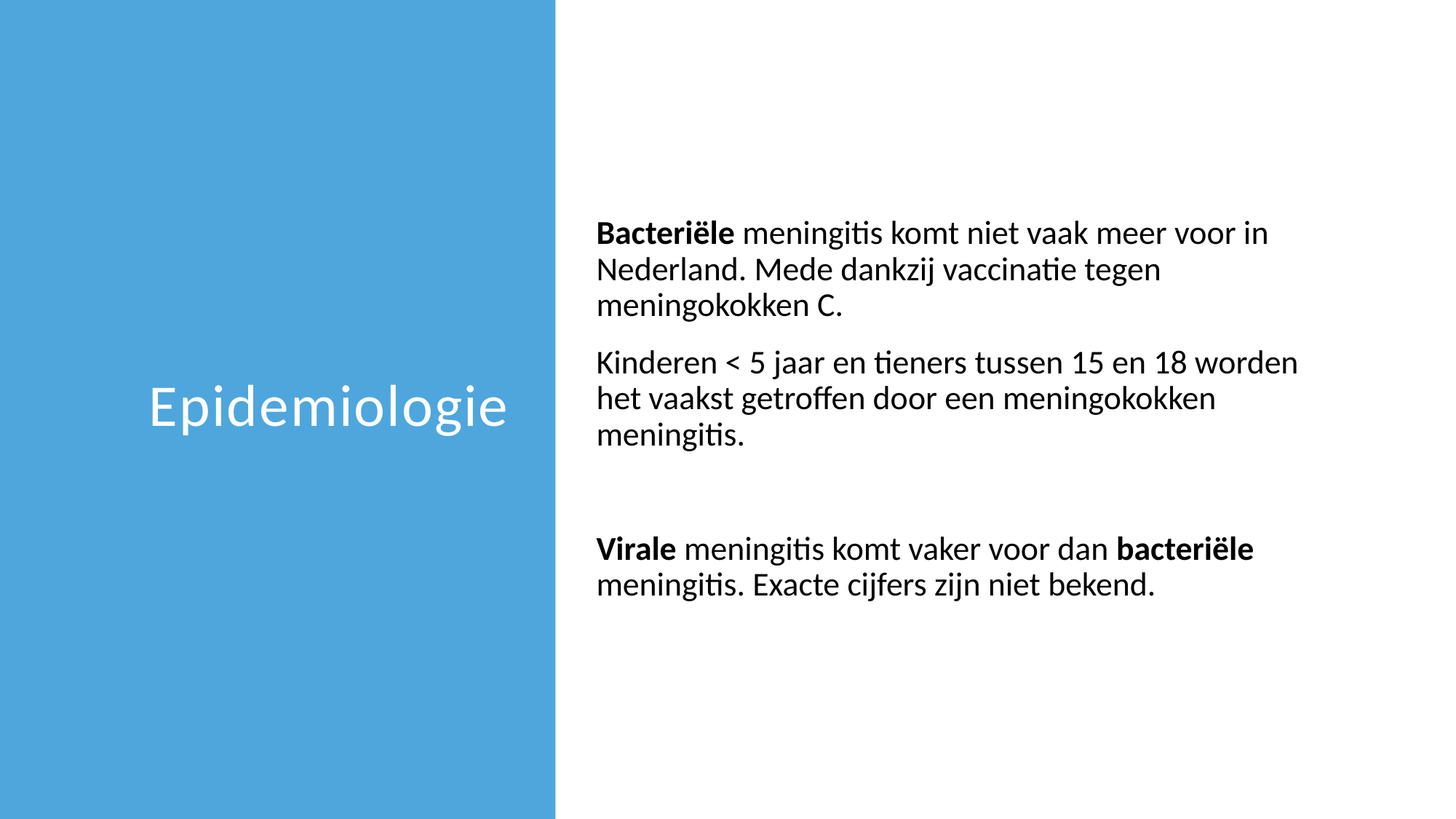

# Epidemiologie
Bacteriële meningitis komt niet vaak meer voor in Nederland. Mede dankzij vaccinatie tegen meningokokken C.
Kinderen < 5 jaar en tieners tussen 15 en 18 worden het vaakst getroffen door een meningokokken meningitis.

Virale meningitis komt vaker voor dan bacteriële meningitis. Exacte cijfers zijn niet bekend.